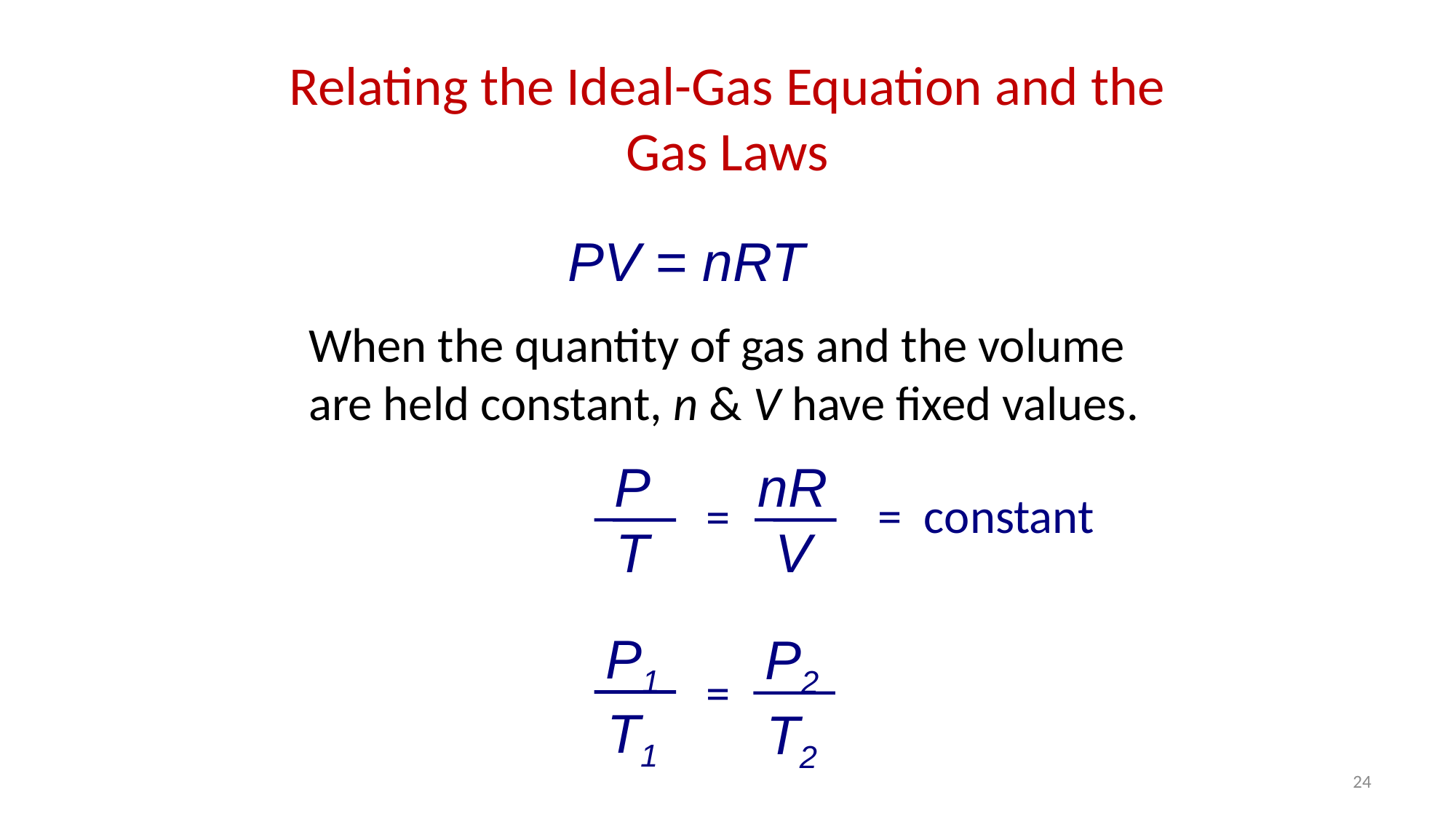

# Relating the Ideal-Gas Equation and the Gas Laws
PV = nRT
When the quantity of gas and the volume are held constant, n & V have fixed values.

P
T

nR
V

 =  constant
 =
P1
T1

P2
T2

 =
24